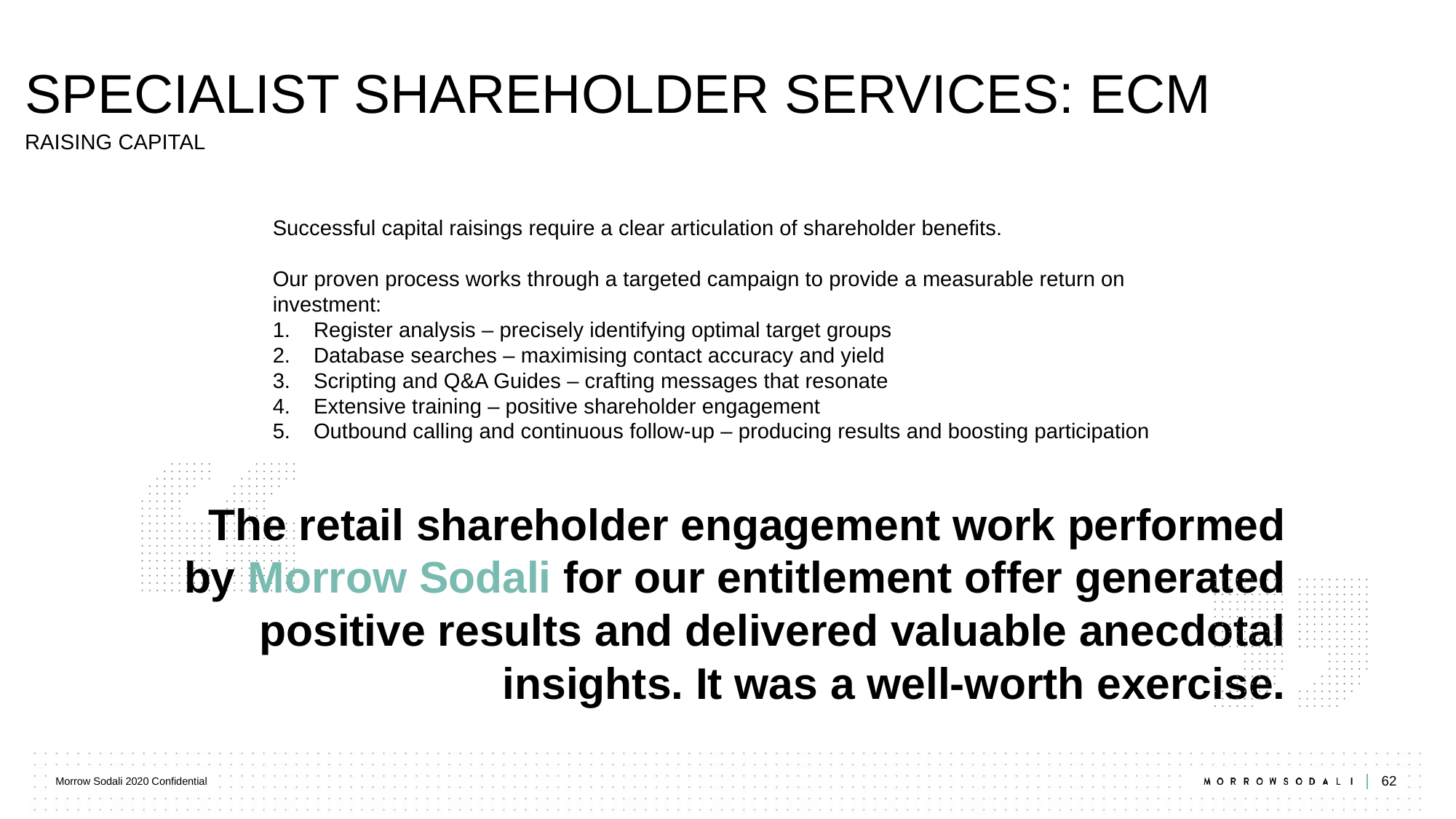

# SPECIALIST SHAREHOLDER SERVICES: ECM
RAISING CAPITAL
Successful capital raisings require a clear articulation of shareholder benefits.

Our proven process works through a targeted campaign to provide a measurable return on investment:
Register analysis – precisely identifying optimal target groups
Database searches – maximising contact accuracy and yield
Scripting and Q&A Guides – crafting messages that resonate
Extensive training – positive shareholder engagement
Outbound calling and continuous follow-up – producing results and boosting participation

The retail shareholder engagement work performed by Morrow Sodali for our entitlement offer generated positive results and delivered valuable anecdotal insights. It was a well-worth exercise.